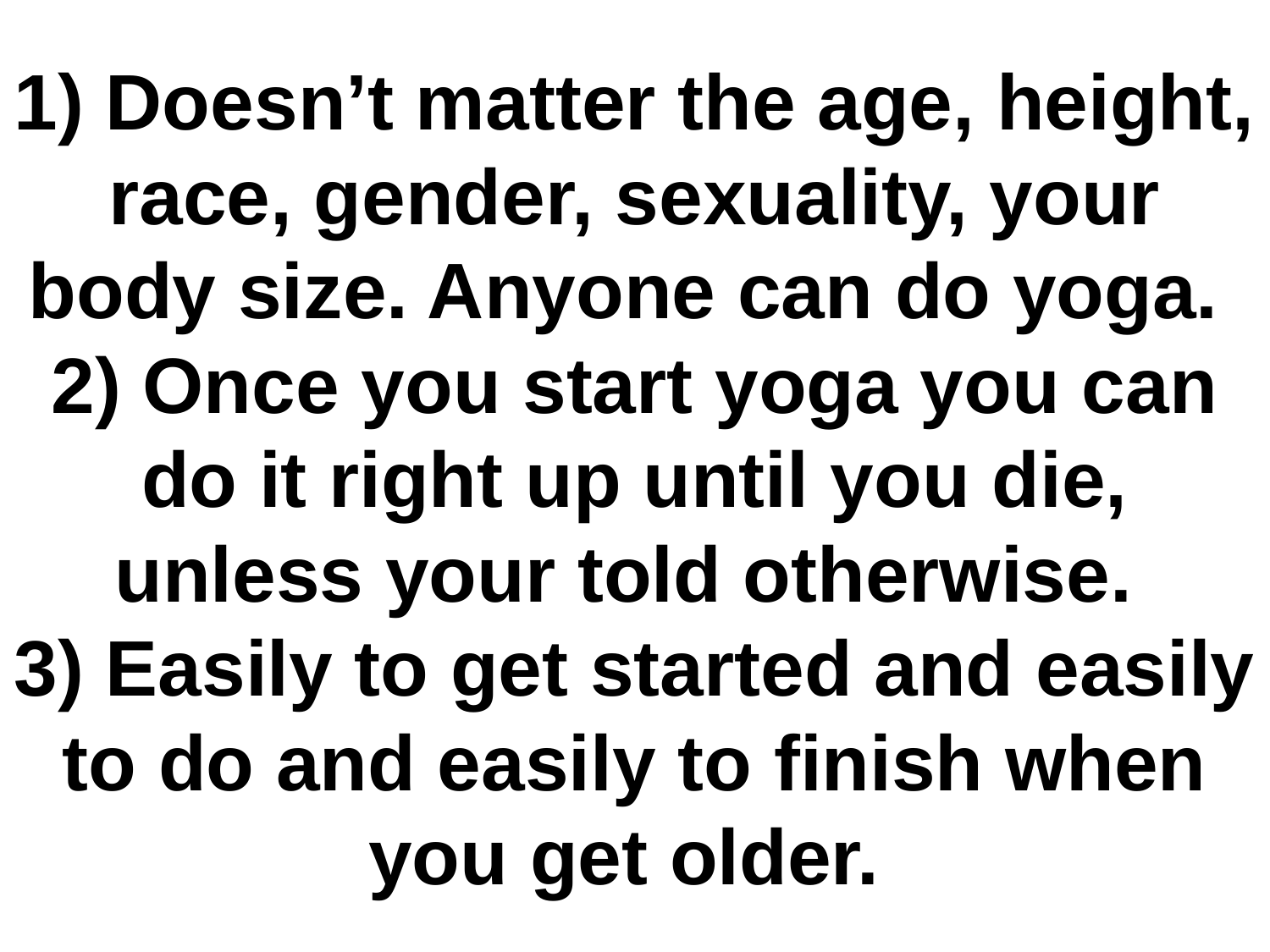

# 1) Doesn’t matter the age, height, race, gender, sexuality, your body size. Anyone can do yoga. 2) Once you start yoga you can do it right up until you die, unless your told otherwise. 3) Easily to get started and easily to do and easily to finish when you get older.